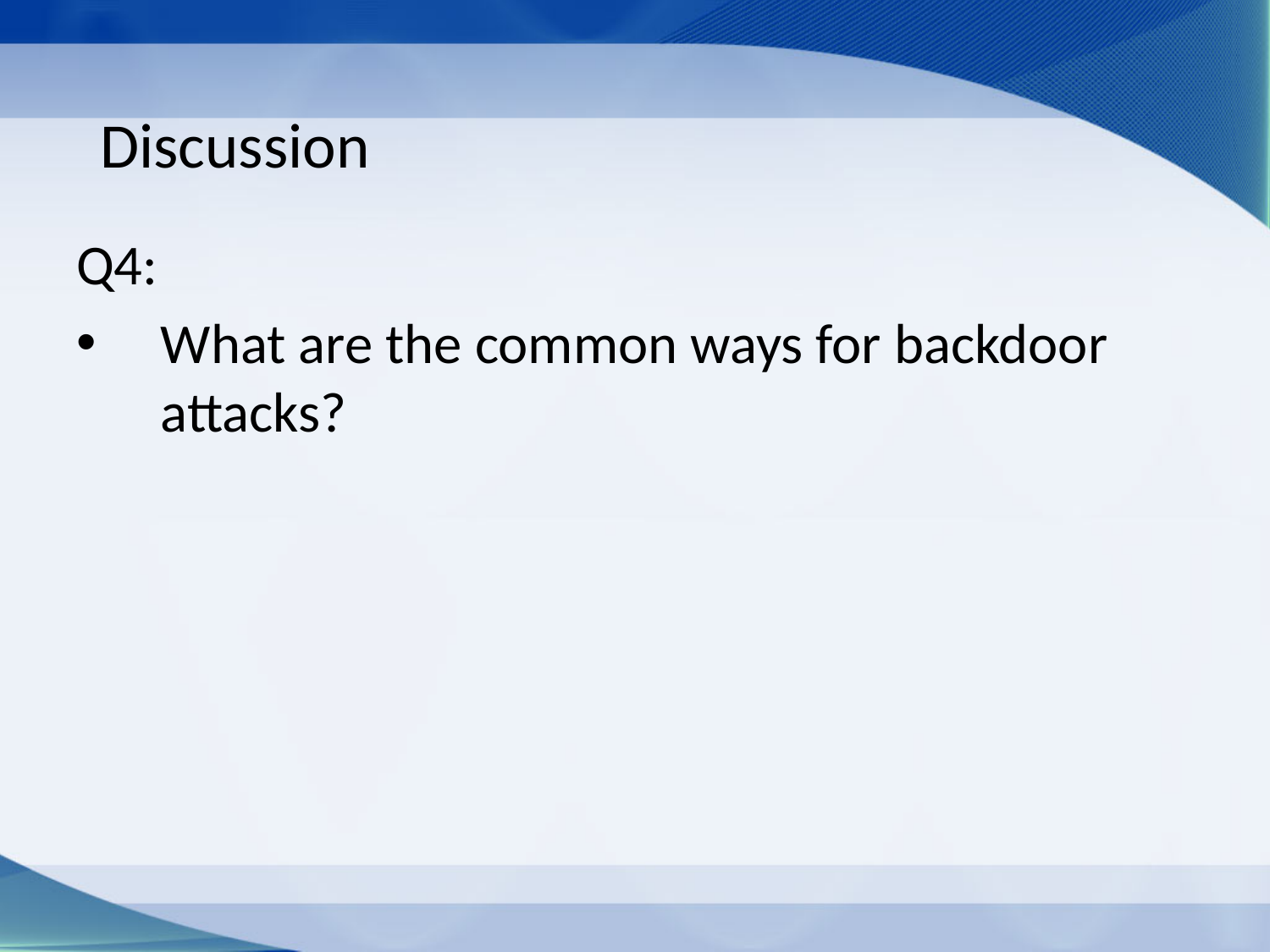

# Discussion
Q4:
What are the common ways for backdoor attacks?